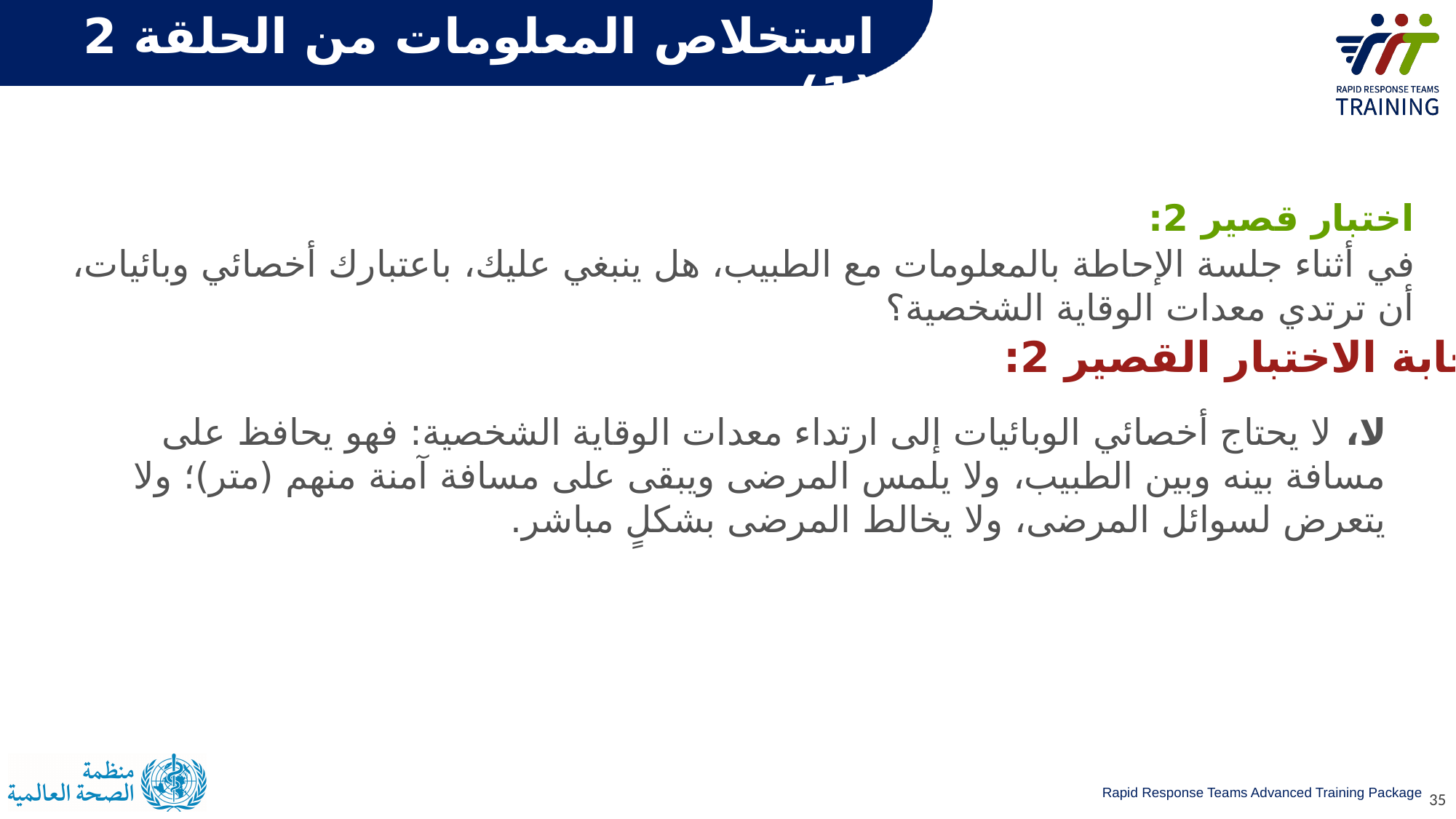

استخلاص المعلومات من الحلقة 2 (1)
اختبار قصير 2:
في أثناء جلسة الإحاطة بالمعلومات مع الطبيب، هل ينبغي عليك، باعتبارك أخصائي وبائيات، أن ترتدي معدات الوقاية الشخصية؟

إجابة الاختبار القصير 2:
لا، لا يحتاج أخصائي الوبائيات إلى ارتداء معدات الوقاية الشخصية: فهو يحافظ على مسافة بينه وبين الطبيب، ولا يلمس المرضى ويبقى على مسافة آمنة منهم (متر)؛ ولا يتعرض لسوائل المرضى، ولا يخالط المرضى بشكلٍ مباشر.